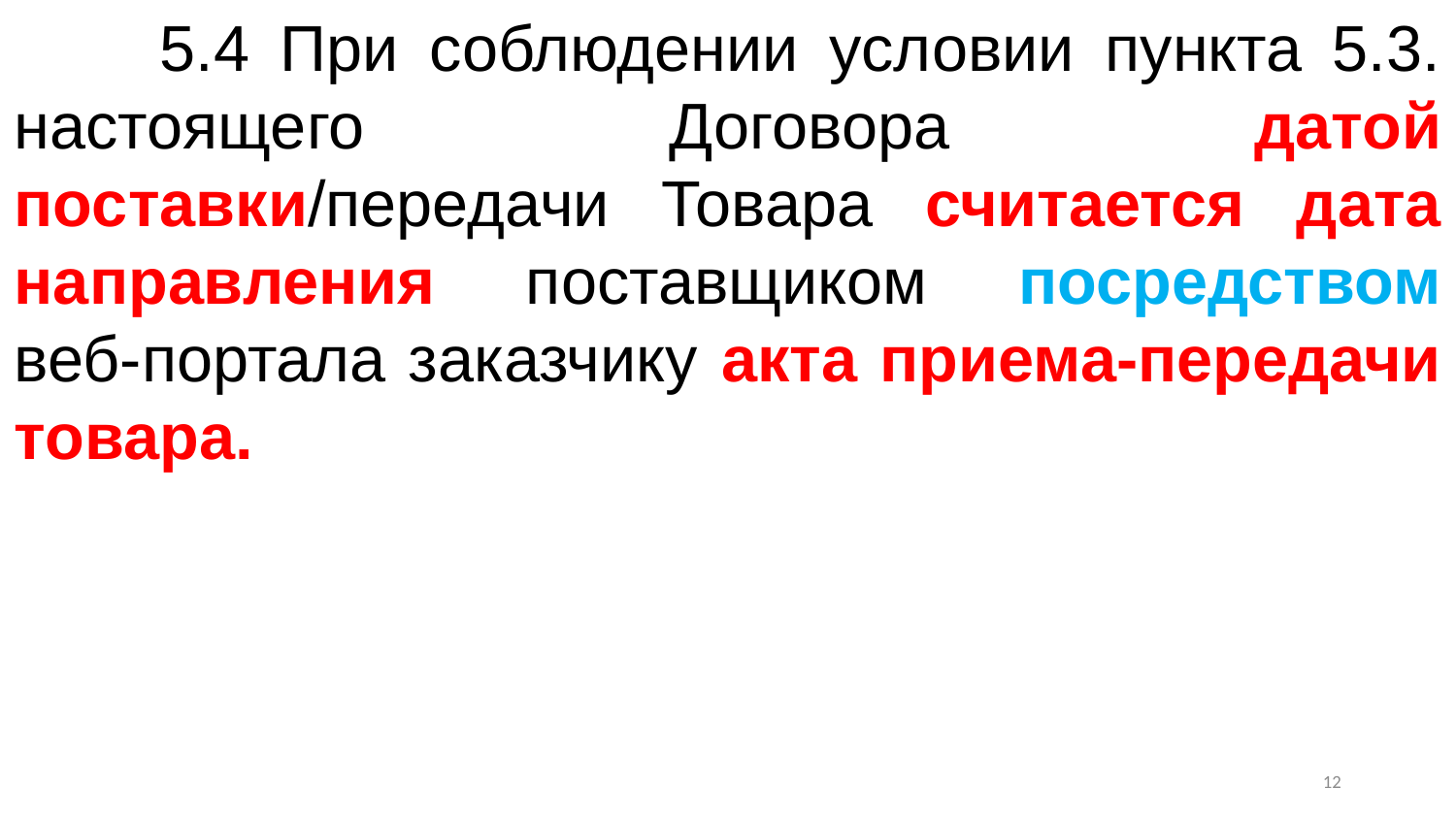

5.4 При соблюдении условии пункта 5.3. настоящего Договора датой поставки/передачи Товара считается дата направления поставщиком посредством веб-портала заказчику акта приема-передачи товара.
12